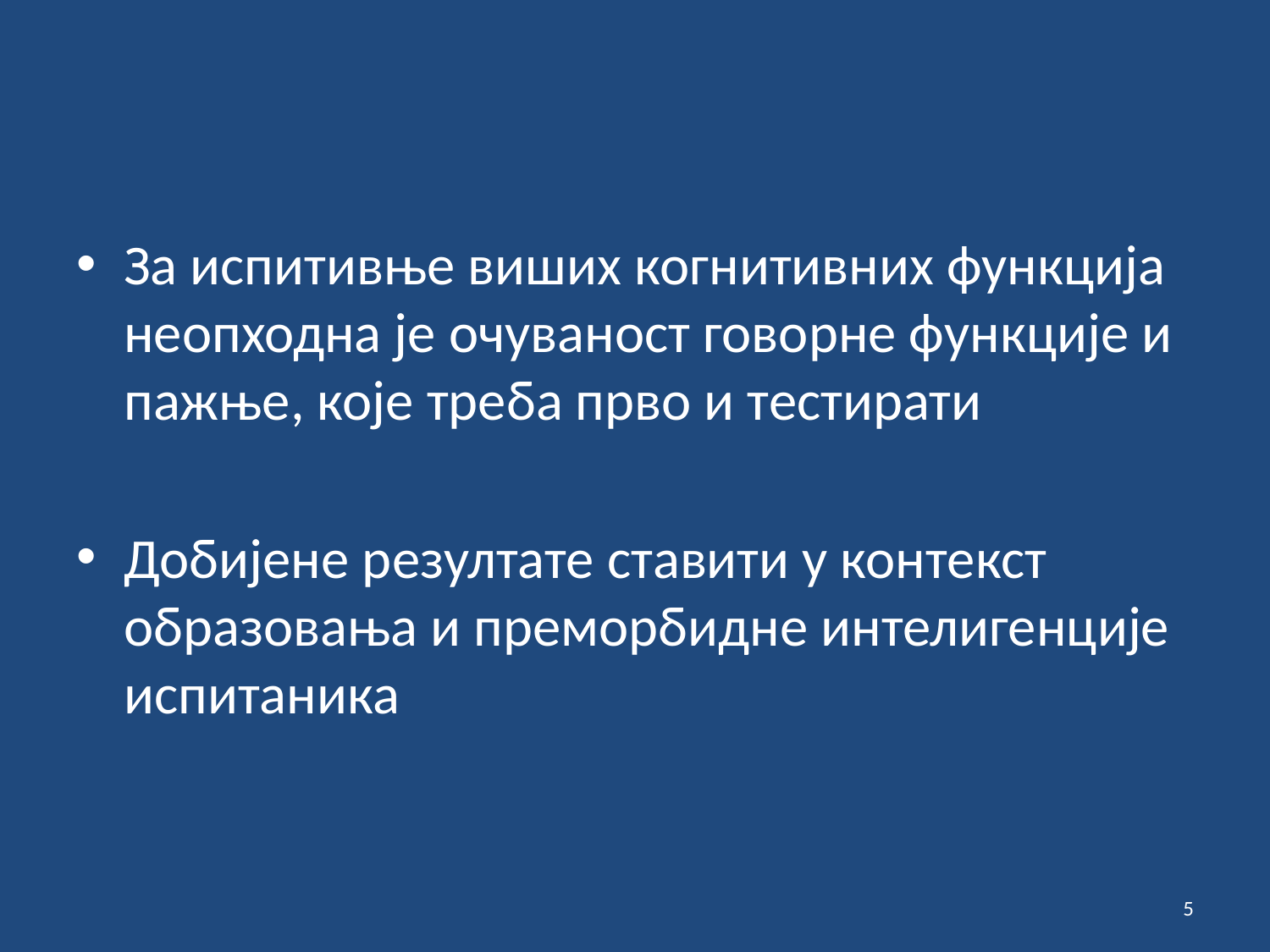

За испитивње виших когнитивних функција неопходна је очуваност говорне функције и пажње, које треба прво и тестирати

Добијене резултате ставити у контекст образовања и преморбидне интелигенције испитаника
5